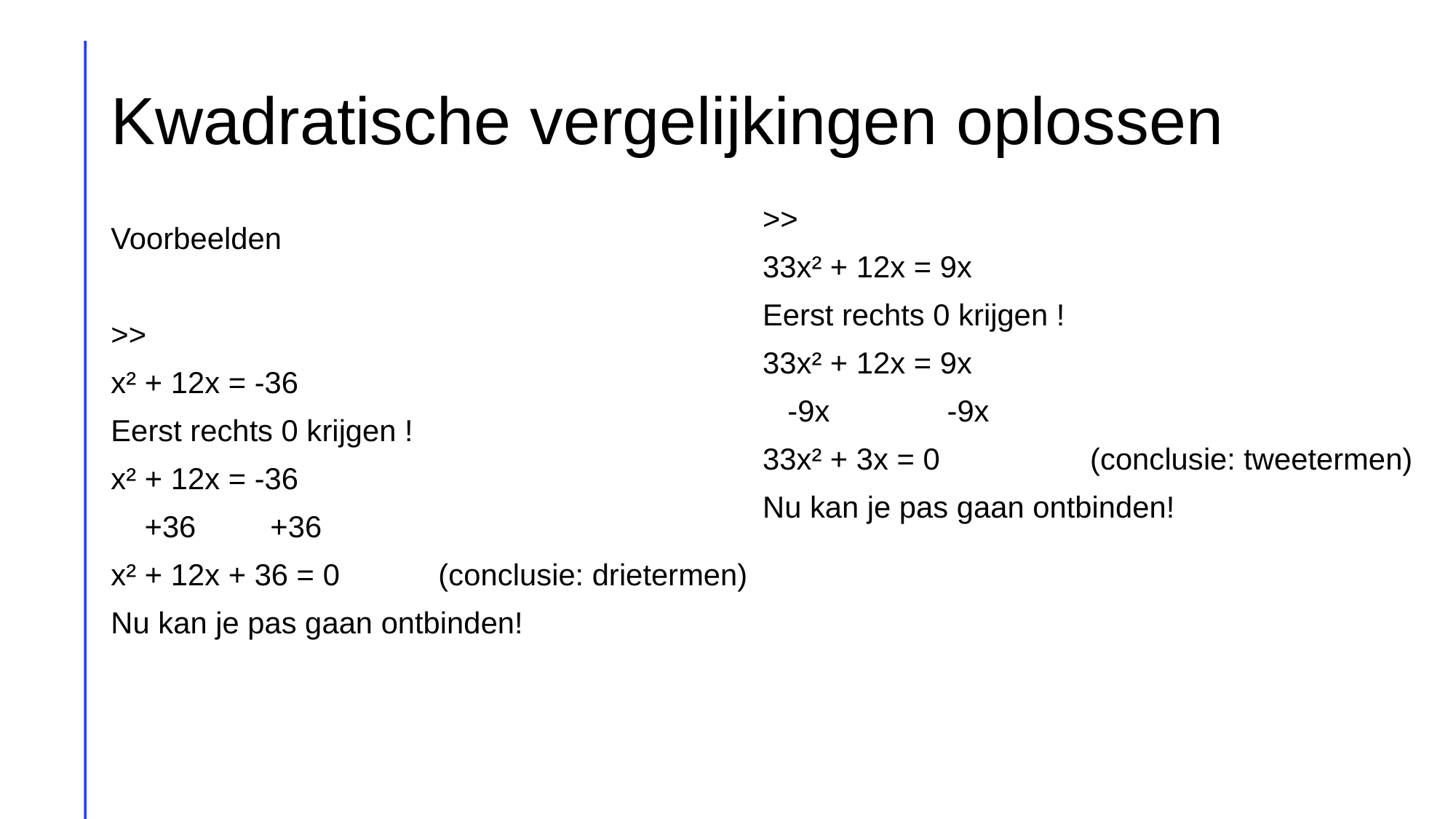

# Kwadratische vergelijkingen oplossen
>>
33x² + 12x = 9x
Eerst rechts 0 krijgen !
33x² + 12x = 9x
   -9x	         -9x
33x² + 3x = 0		(conclusie: tweetermen)
Nu kan je pas gaan ontbinden!

Voorbeelden

>>
x² + 12x = -36
Eerst rechts 0 krijgen !
x² + 12x = -36
    +36	      +36
x² + 12x + 36 = 0	(conclusie: drietermen)
Nu kan je pas gaan ontbinden!